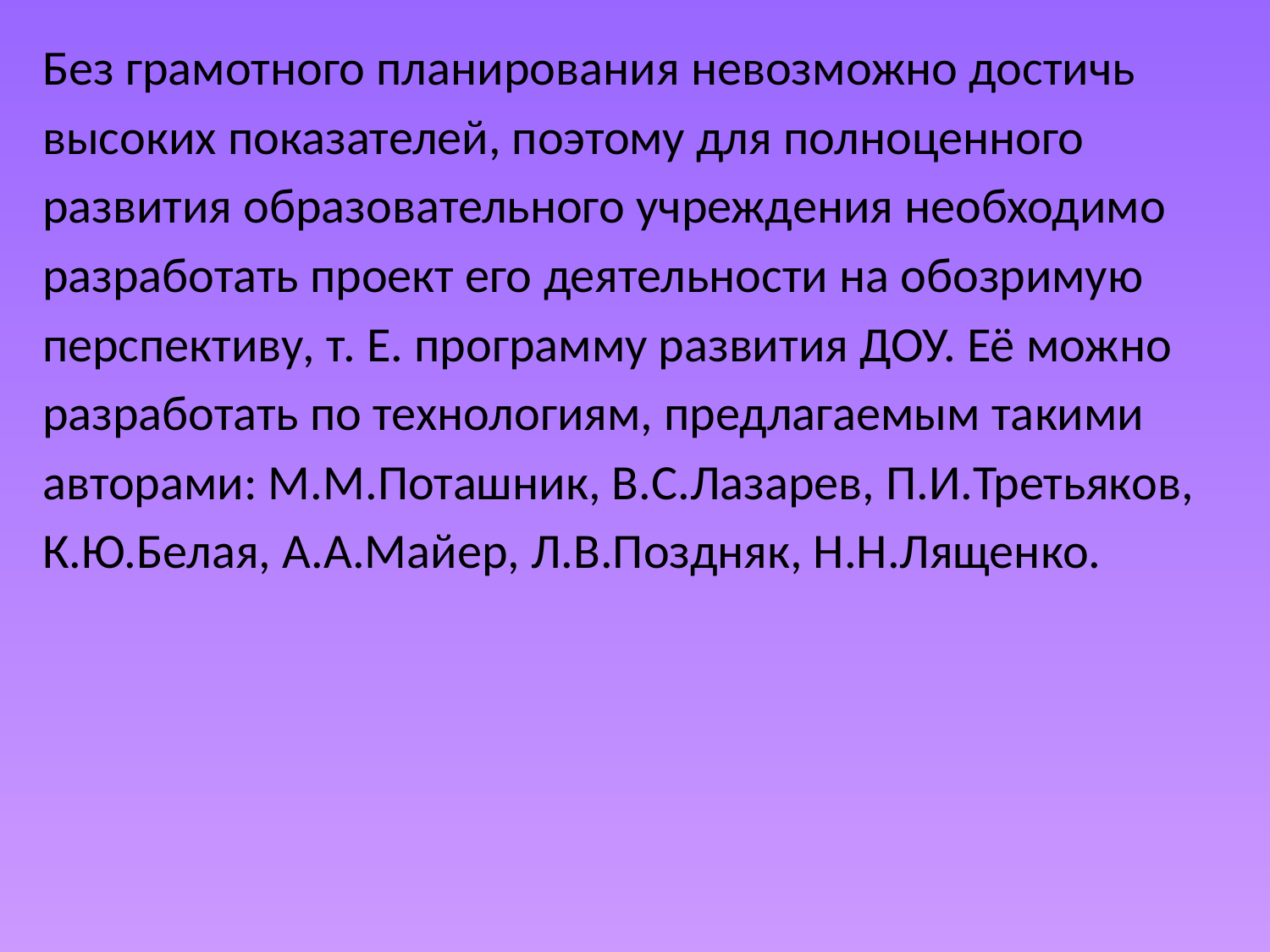

Без грамотного планирования невозможно достичь
высоких показателей, поэтому для полноценного
развития образовательного учреждения необходимо
разработать проект его деятельности на обозримую
перспективу, т. Е. программу развития ДОУ. Её можно
разработать по технологиям, предлагаемым такими
авторами: М.М.Поташник, В.С.Лазарев, П.И.Третьяков,
К.Ю.Белая, А.А.Майер, Л.В.Поздняк, Н.Н.Лященко.
#